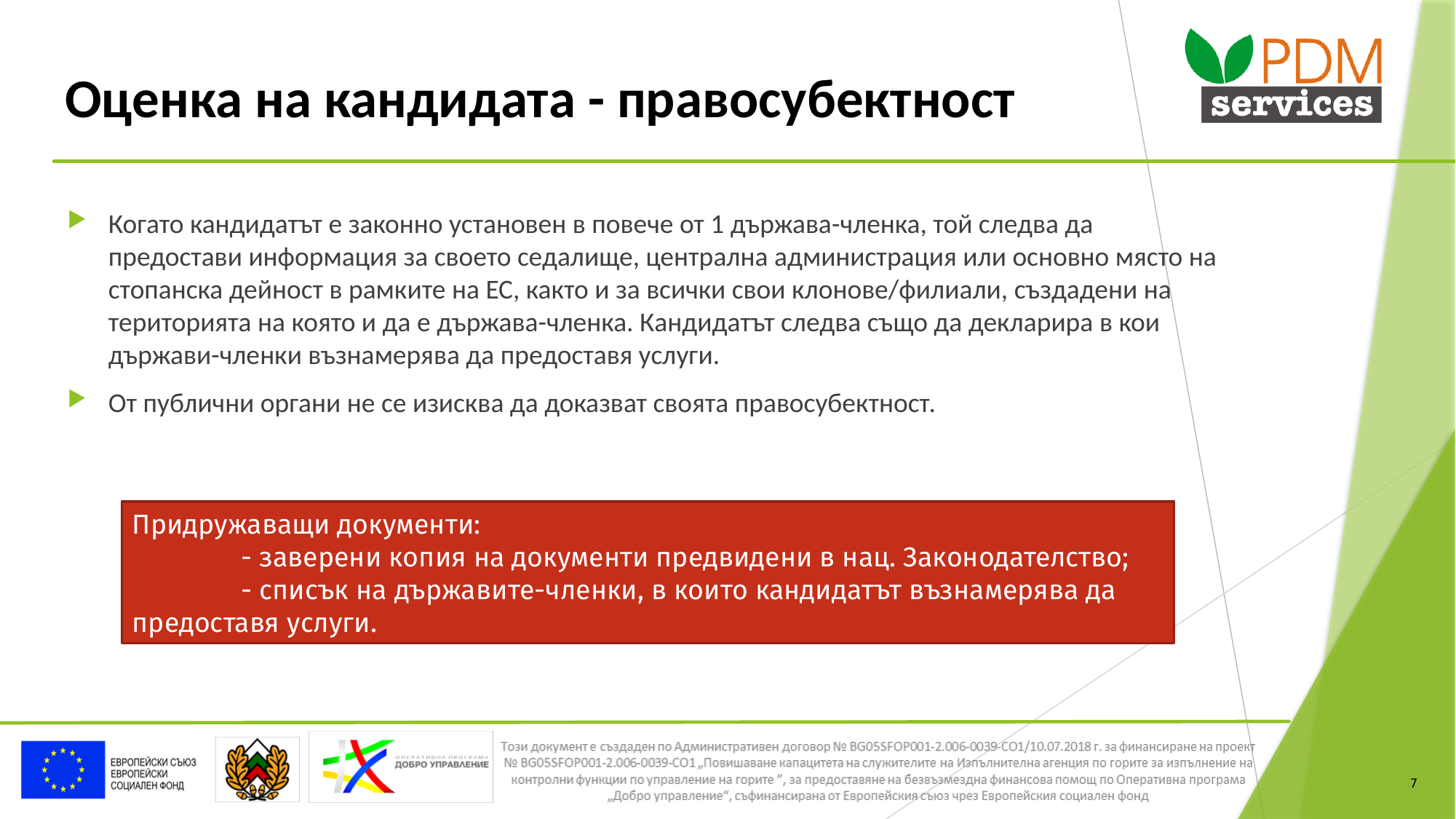

# Оценка на кандидата - правосубектност
Когато кандидатът е законно установен в повече от 1 държава-членка, той следва да предостави информация за своето седалище, централна администрация или основно място на стопанска дейност в рамките на ЕС, както и за всички свои клонове/филиали, създадени на територията на която и да е държава-членка. Кандидатът следва също да декларира в кои държави-членки възнамерява да предоставя услуги.
От публични органи не се изисква да доказват своята правосубектност.
Придружаващи документи:
	- заверени копия на документи предвидени в нац. Законодателство;
	- списък на държавите-членки, в които кандидатът възнамерява да предоставя услуги.
7